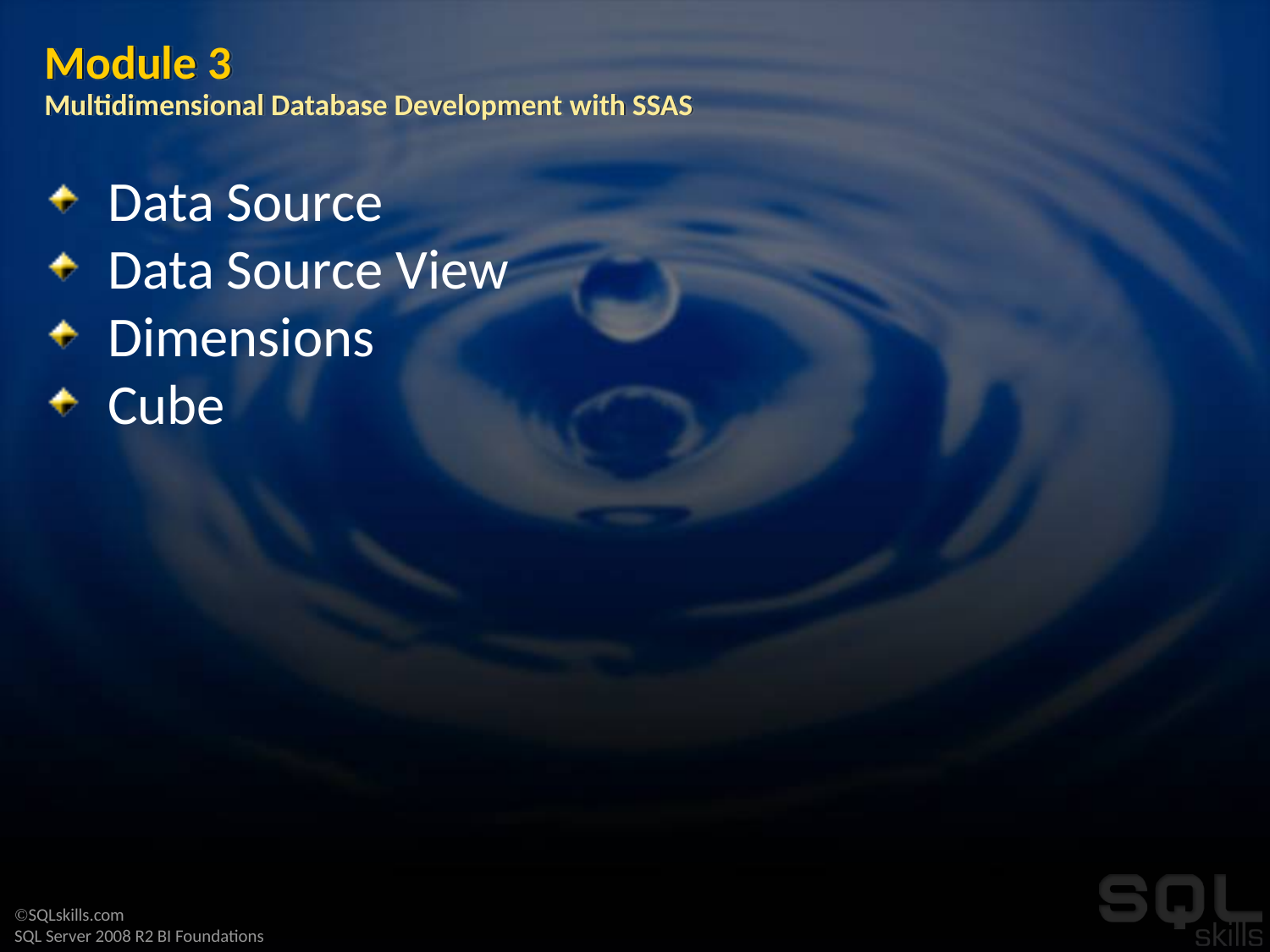

# Module 3 Multidimensional Database Development with SSAS
Data Source
Data Source View
Dimensions
Cube